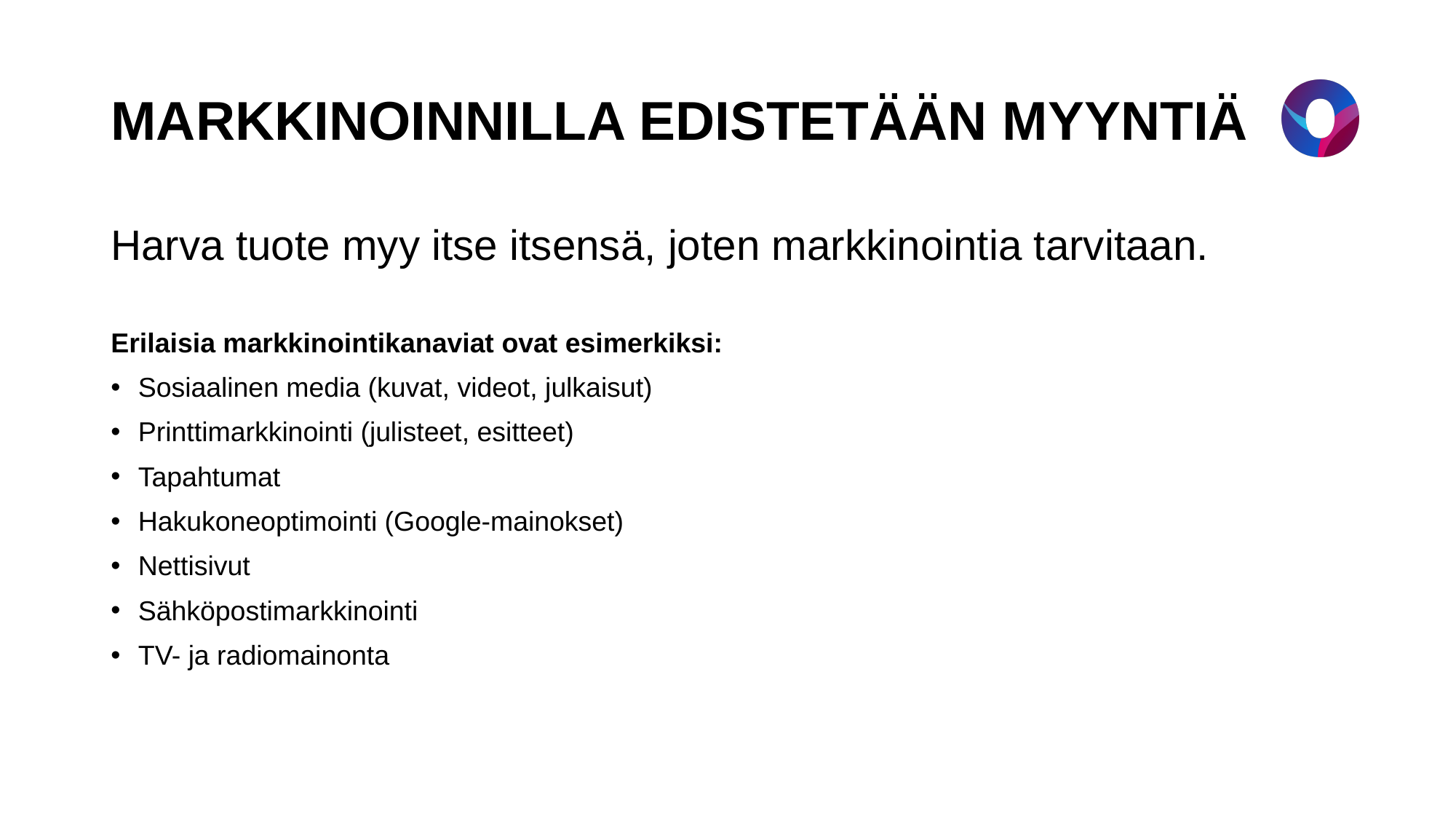

# MARKKINOINNILLA EDISTETÄÄN MYYNTIÄ
Harva tuote myy itse itsensä, joten markkinointia tarvitaan.

Erilaisia markkinointikanaviat ovat esimerkiksi:
Sosiaalinen media (kuvat, videot, julkaisut)
Printtimarkkinointi (julisteet, esitteet)
Tapahtumat
Hakukoneoptimointi (Google-mainokset)
Nettisivut
Sähköpostimarkkinointi
TV- ja radiomainonta

23.3.2023